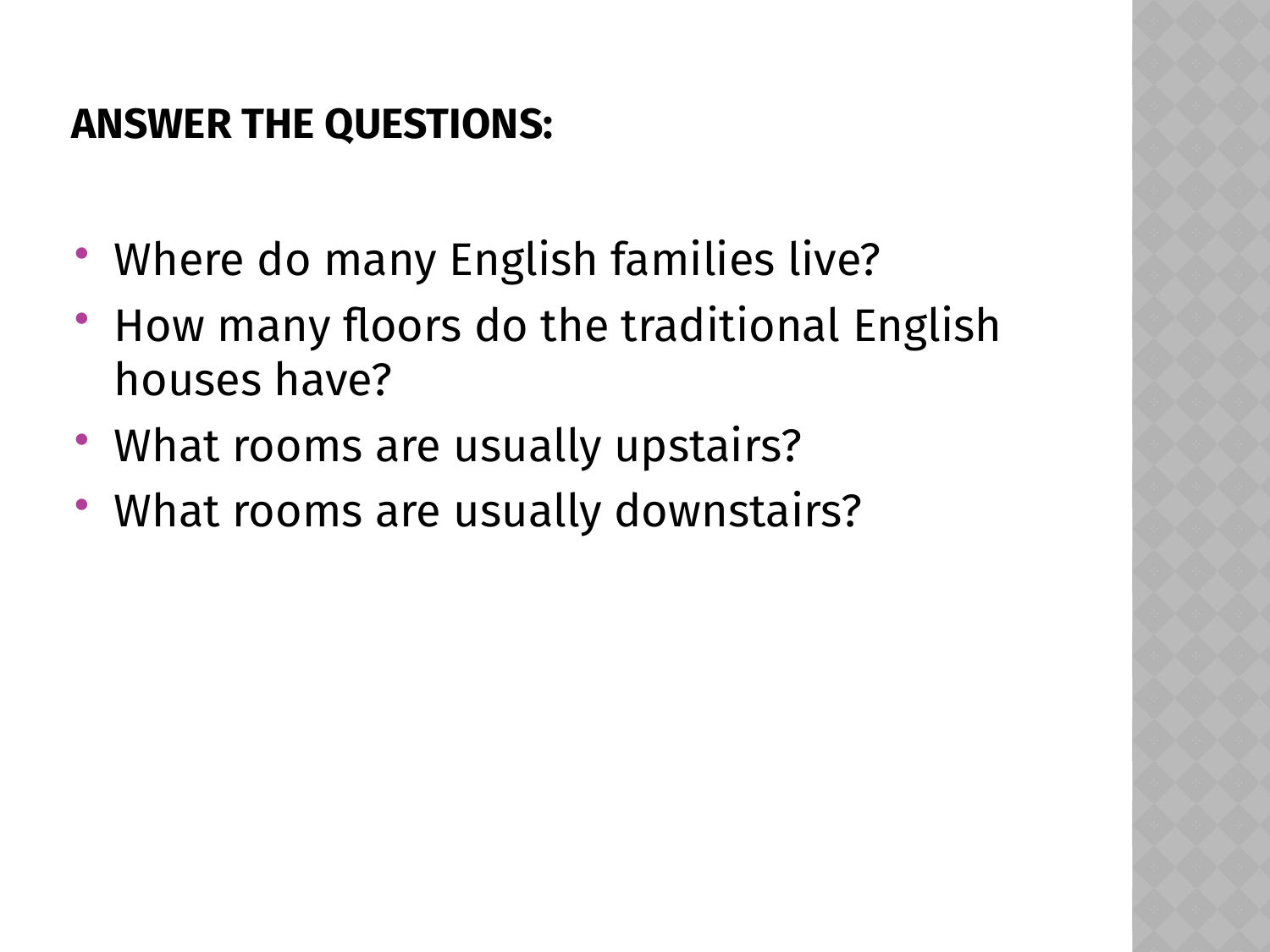

# Answer the questions:
Where do many English families live?
How many floors do the traditional English houses have?
What rooms are usually upstairs?
What rooms are usually downstairs?